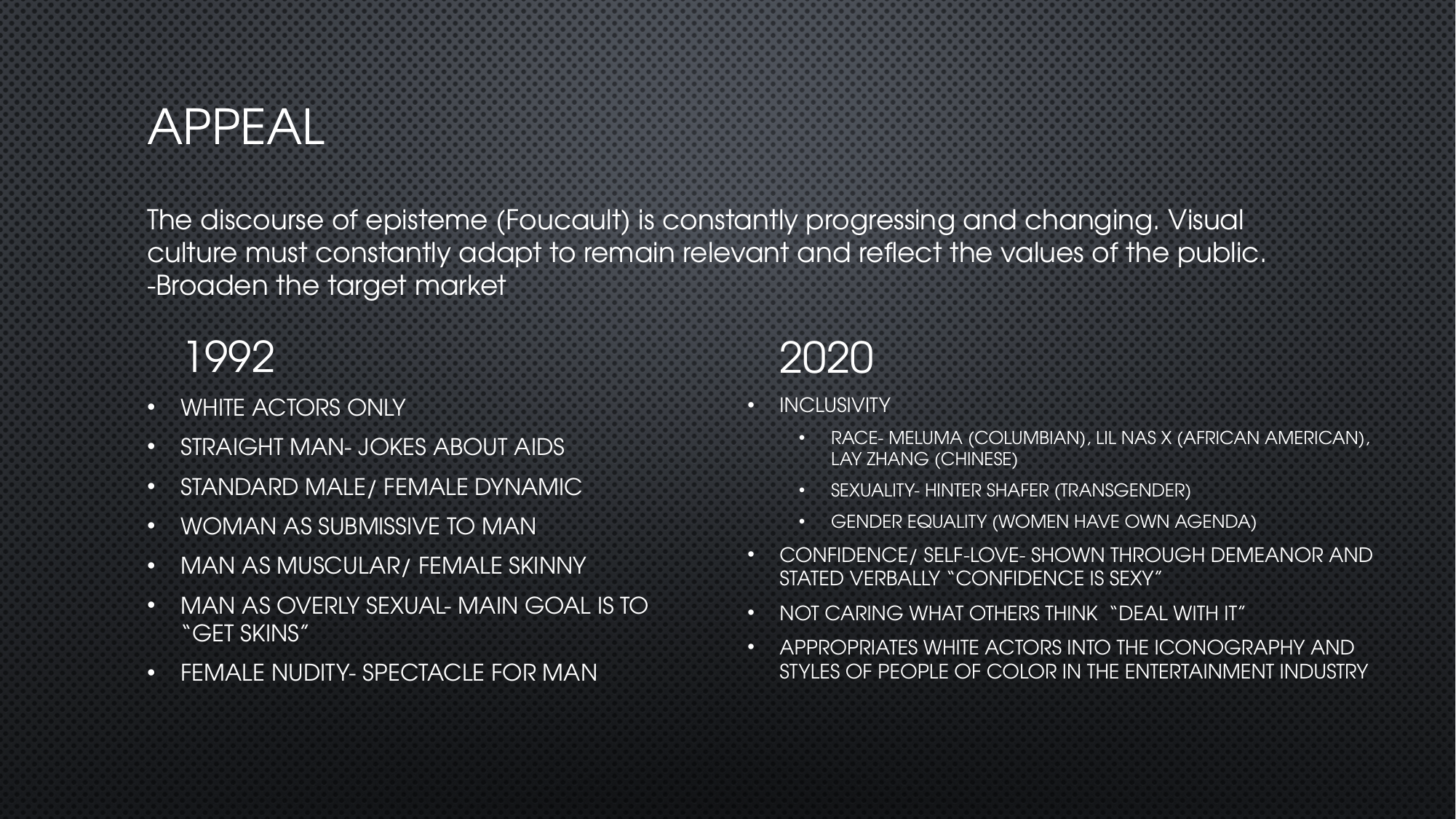

# appeal
The discourse of episteme (Foucault) is constantly progressing and changing. Visual culture must constantly adapt to remain relevant and reflect the values of the public.
-Broaden the target market
1992
2020
White actors only
Straight man- jokes about AIDS
Standard male/ female dynamic
Woman as submissive to man
Man as muscular/ female skinny
Man as overly sexual- main goal is to “get skins”
Female nudity- spectacle for man

Inclusivity
Race- Meluma (Columbian), Lil Nas X (African American), Lay Zhang (Chinese)
Sexuality- Hinter Shafer (transgender)
Gender equality (women have own agenda)
Confidence/ Self-love- shown through demeanor and stated verbally “confidence is sexy”
Not caring what others think  “deal with it”
Appropriates white actors into the iconography and styles of people of color in the entertainment industry